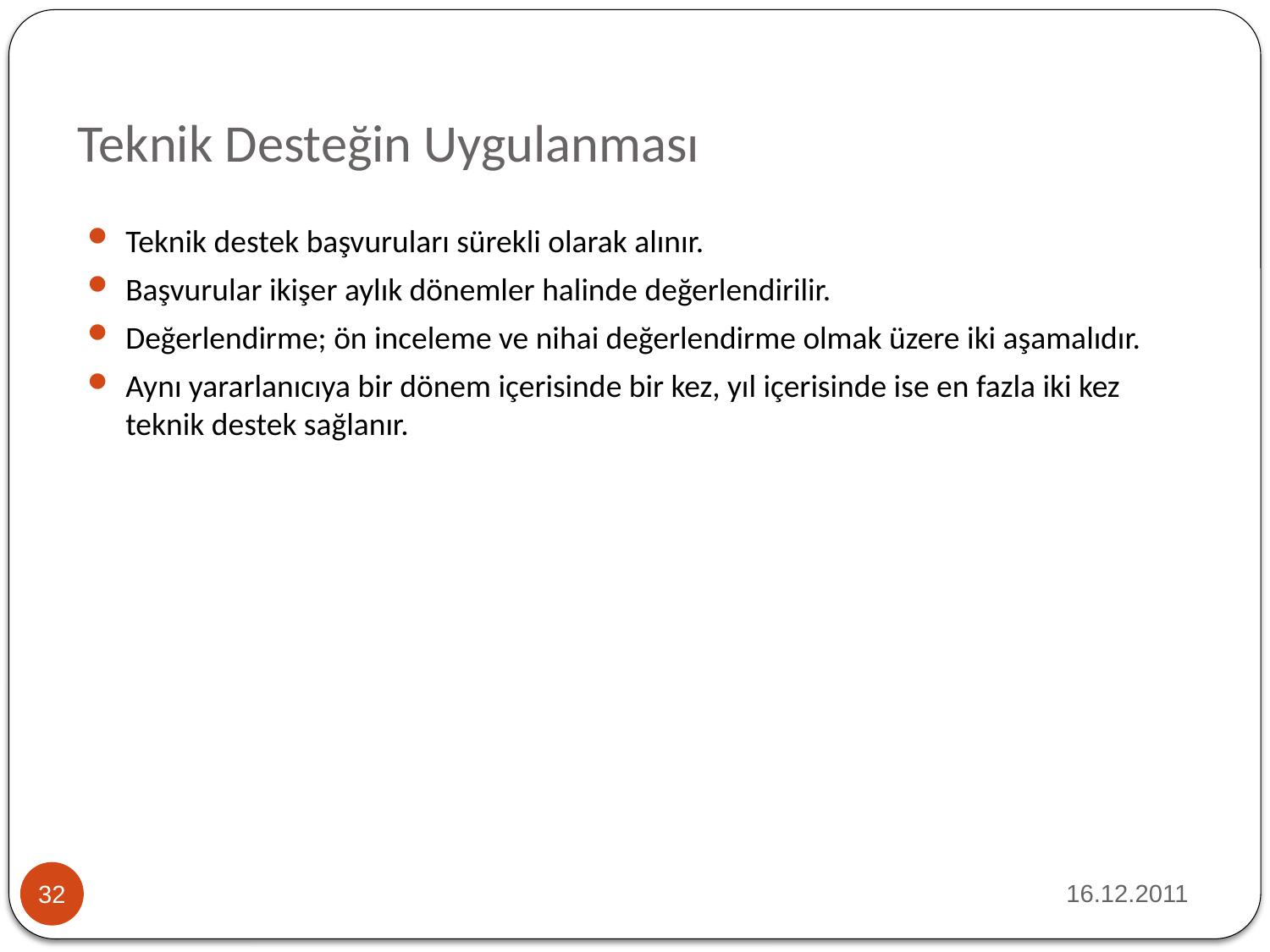

# Teknik Desteğin Uygulanması

Teknik destek başvuruları sürekli olarak alınır.
Başvurular ikişer aylık dönemler halinde değerlendirilir.
Değerlendirme; ön inceleme ve nihai değerlendirme olmak üzere iki aşamalıdır.
Aynı yararlanıcıya bir dönem içerisinde bir kez, yıl içerisinde ise en fazla iki kez teknik destek sağlanır.

16.12.2011
32